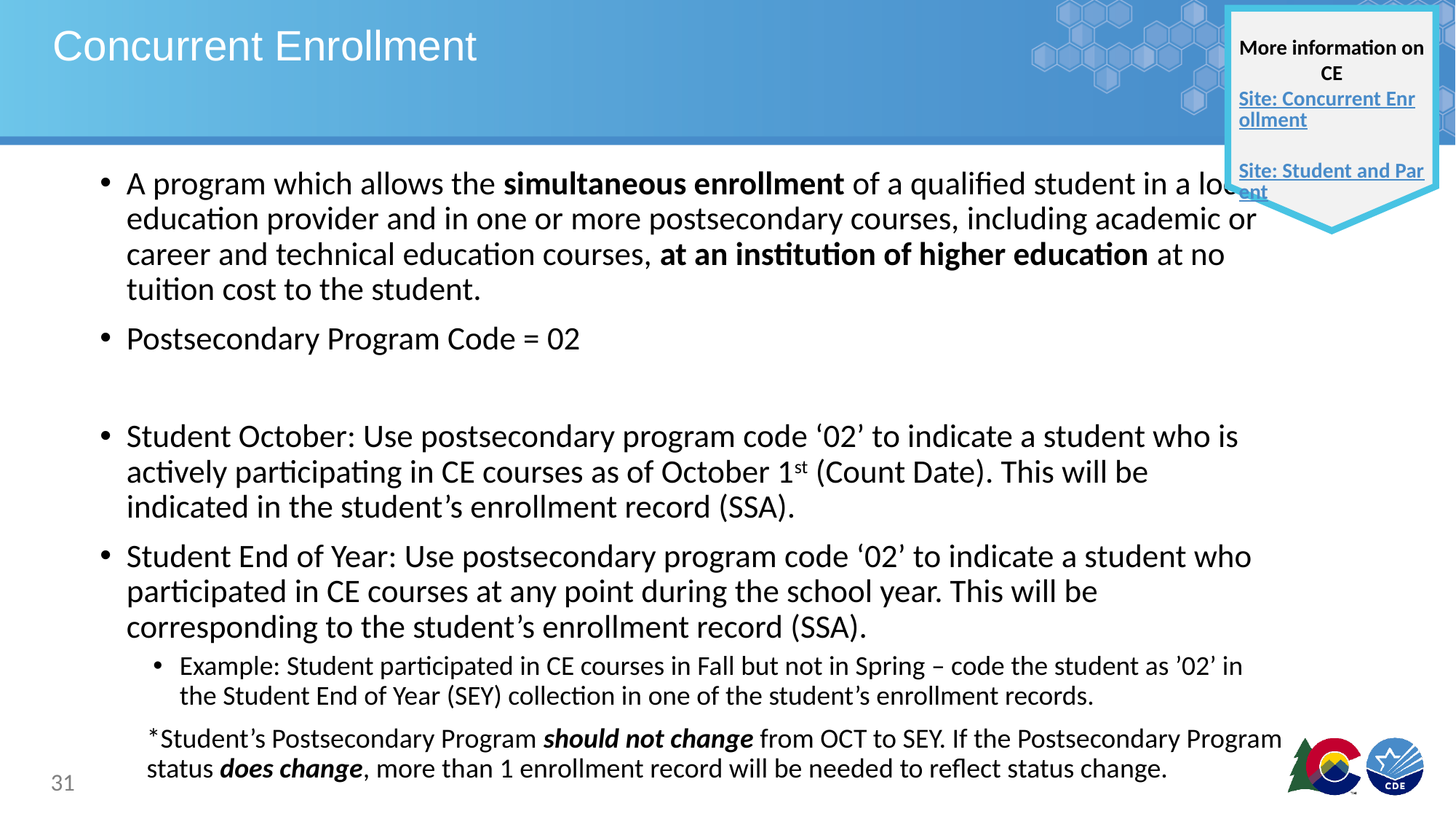

More information on CE
Site: Concurrent Enrollment

Site: Student and Parent
# Concurrent Enrollment
A program which allows the simultaneous enrollment of a qualified student in a local education provider and in one or more postsecondary courses, including academic or career and technical education courses, at an institution of higher education at no tuition cost to the student.
Postsecondary Program Code = 02

Student October: Use postsecondary program code ‘02’ to indicate a student who is actively participating in CE courses as of October 1st (Count Date). This will be indicated in the student’s enrollment record (SSA).
Student End of Year: Use postsecondary program code ‘02’ to indicate a student who participated in CE courses at any point during the school year. This will be corresponding to the student’s enrollment record (SSA).
Example: Student participated in CE courses in Fall but not in Spring – code the student as ’02’ in the Student End of Year (SEY) collection in one of the student’s enrollment records.
*Student’s Postsecondary Program should not change from OCT to SEY. If the Postsecondary Program status does change, more than 1 enrollment record will be needed to reflect status change.
31